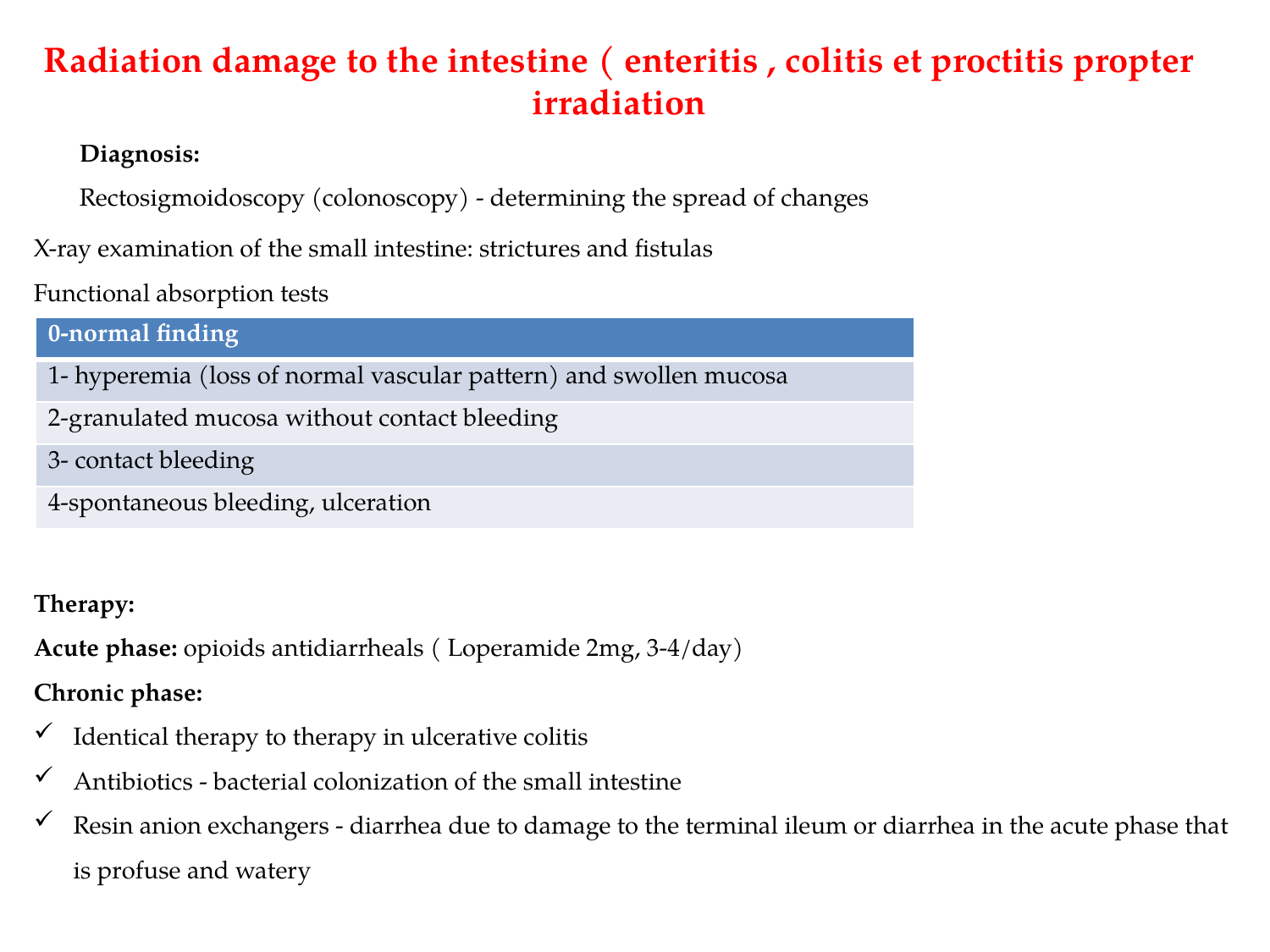

# Radiation damage to the intestine ( enteritis , colitis et proctitis propter irradiation
Diagnosis:
Rectosigmoidoscopy (colonoscopy) - determining the spread of changes

X-ray examination of the small intestine: strictures and fistulas
Functional absorption tests

Therapy:
Acute phase: opioids antidiarrheals ( Loperamide 2mg, 3-4/day)
Chronic phase:
Identical therapy to therapy in ulcerative colitis
Antibiotics - bacterial colonization of the small intestine
Resin anion exchangers - diarrhea due to damage to the terminal ileum or diarrhea in the acute phase that is profuse and watery
| 0-normal finding |
| --- |
| 1- hyperemia (loss of normal vascular pattern) and swollen mucosa |
| 2-granulated mucosa without contact bleeding |
| 3- contact bleeding |
| 4-spontaneous bleeding, ulceration |